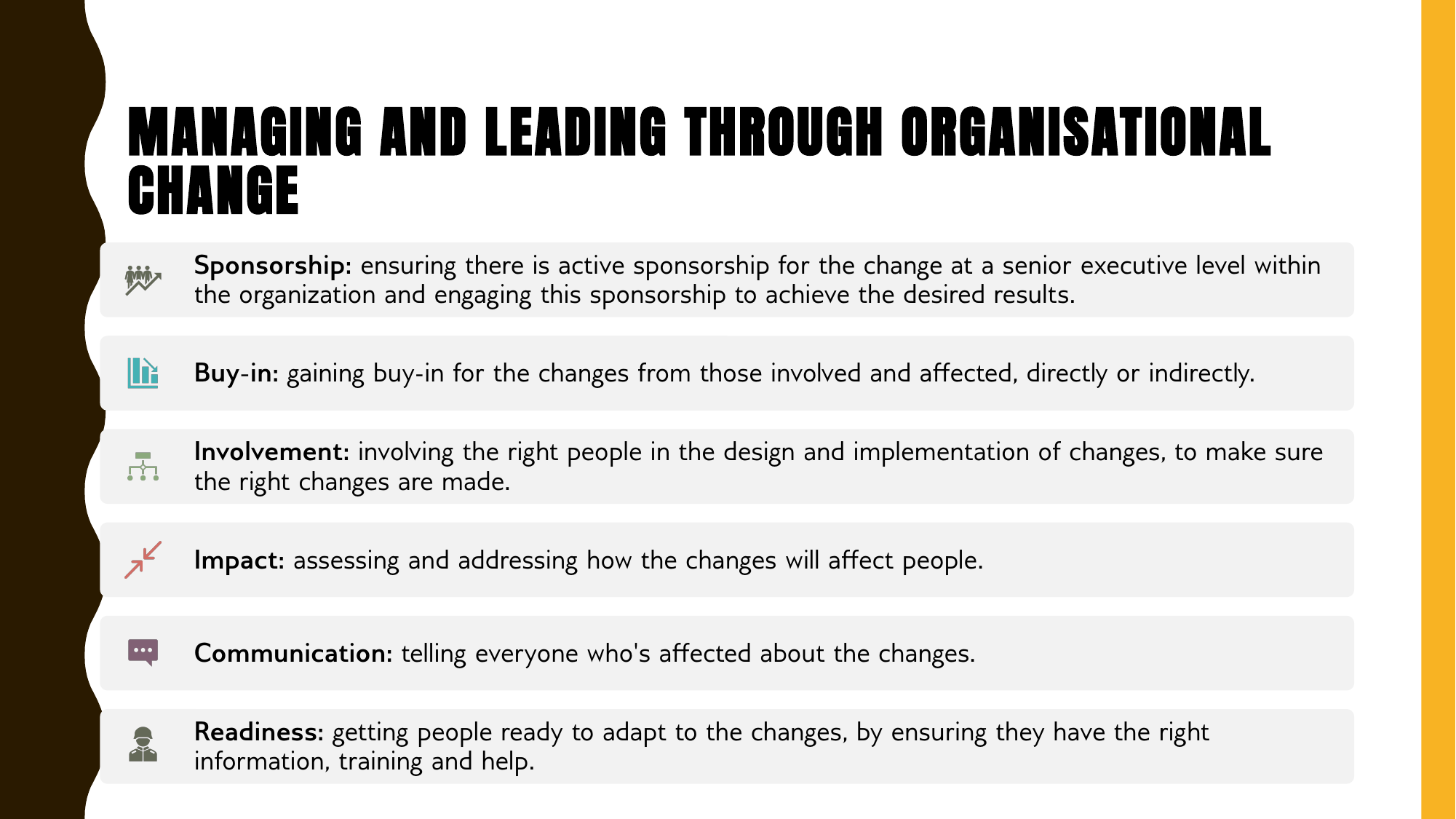

# Managing and Leading through Organisational Change
Sponsorship: ensuring there is active sponsorship for the change at a senior executive level within the organization and engaging this sponsorship to achieve the desired results.
Buy-in: gaining buy-in for the changes from those involved and affected, directly or indirectly.
Involvement: involving the right people in the design and implementation of changes, to make sure the right changes are made.
Impact: assessing and addressing how the changes will affect people.
Communication: telling everyone who's affected about the changes.
Readiness: getting people ready to adapt to the changes, by ensuring they have the right information, training and help.